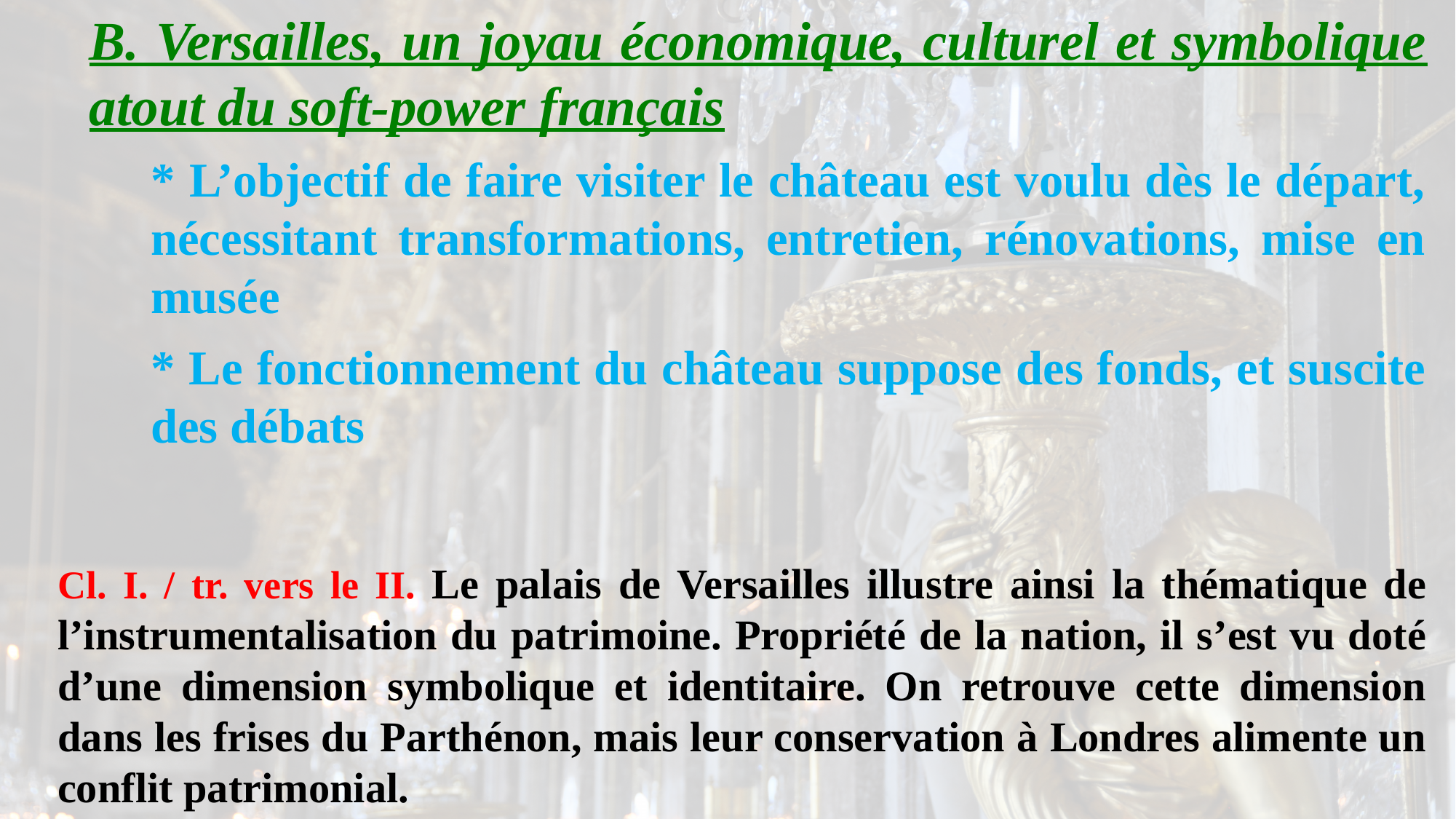

B. Versailles, un joyau économique, culturel et symbolique atout du soft-power français
* L’objectif de faire visiter le château est voulu dès le départ, nécessitant transformations, entretien, rénovations, mise en musée
* Le fonctionnement du château suppose des fonds, et suscite des débats
Cl. I. / tr. vers le II. Le palais de Versailles illustre ainsi la thématique de l’instrumentalisation du patrimoine. Propriété de la nation, il s’est vu doté d’une dimension symbolique et identitaire. On retrouve cette dimension dans les frises du Parthénon, mais leur conservation à Londres alimente un conflit patrimonial.